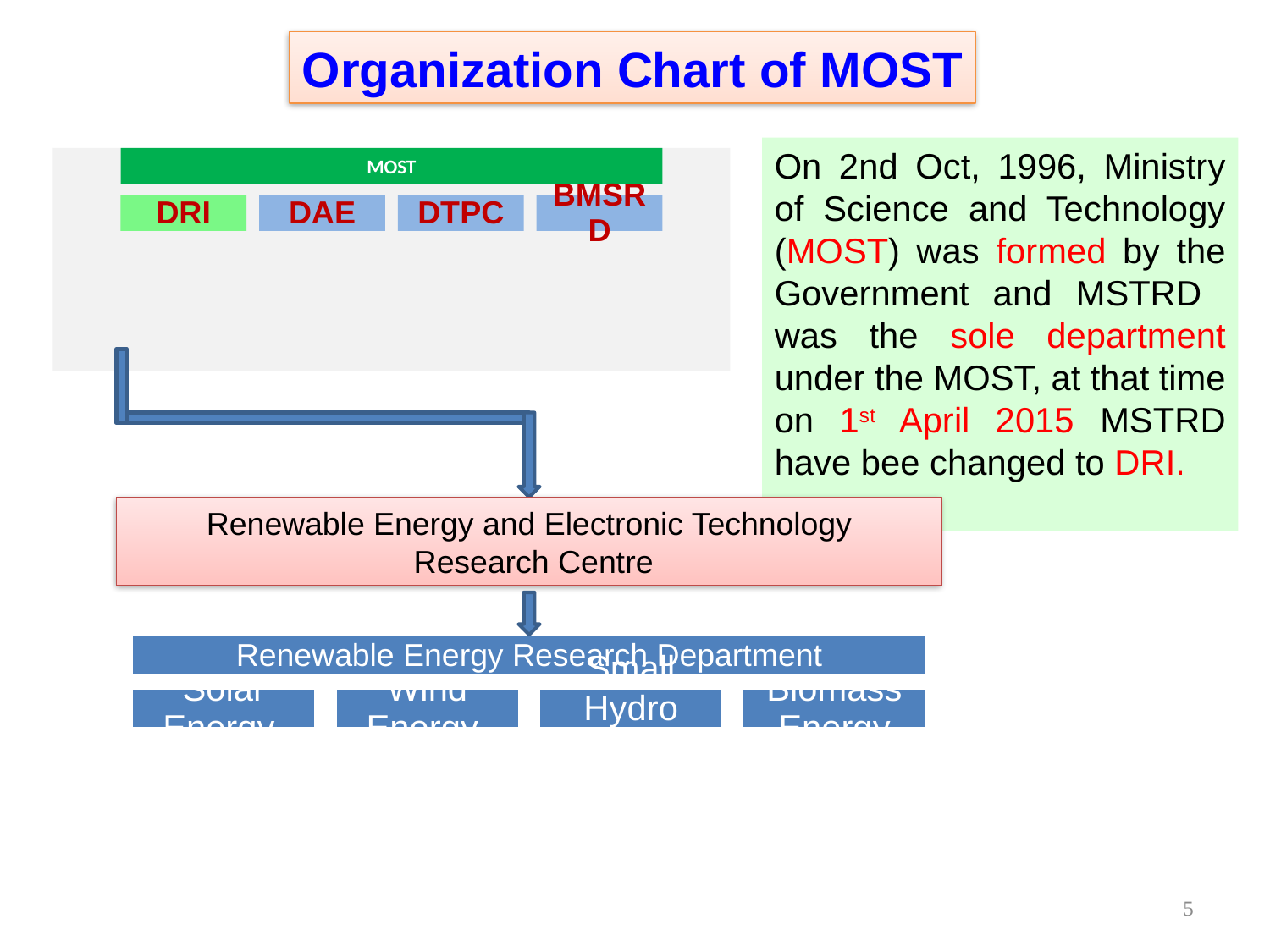

Organization Chart of MOST
On 2nd Oct, 1996, Ministry of Science and Technology (MOST) was formed by the Government and MSTRD  was the sole department under the MOST, at that time on 1st April 2015 MSTRD have bee changed to DRI.
MOST
DRI
DAE
DTPC
BMSRD

Renewable Energy and Electronic Technology
 Research Centre

Renewable Energy Research Department
Solar Energy
Wind Energy
Biomass Energy
5